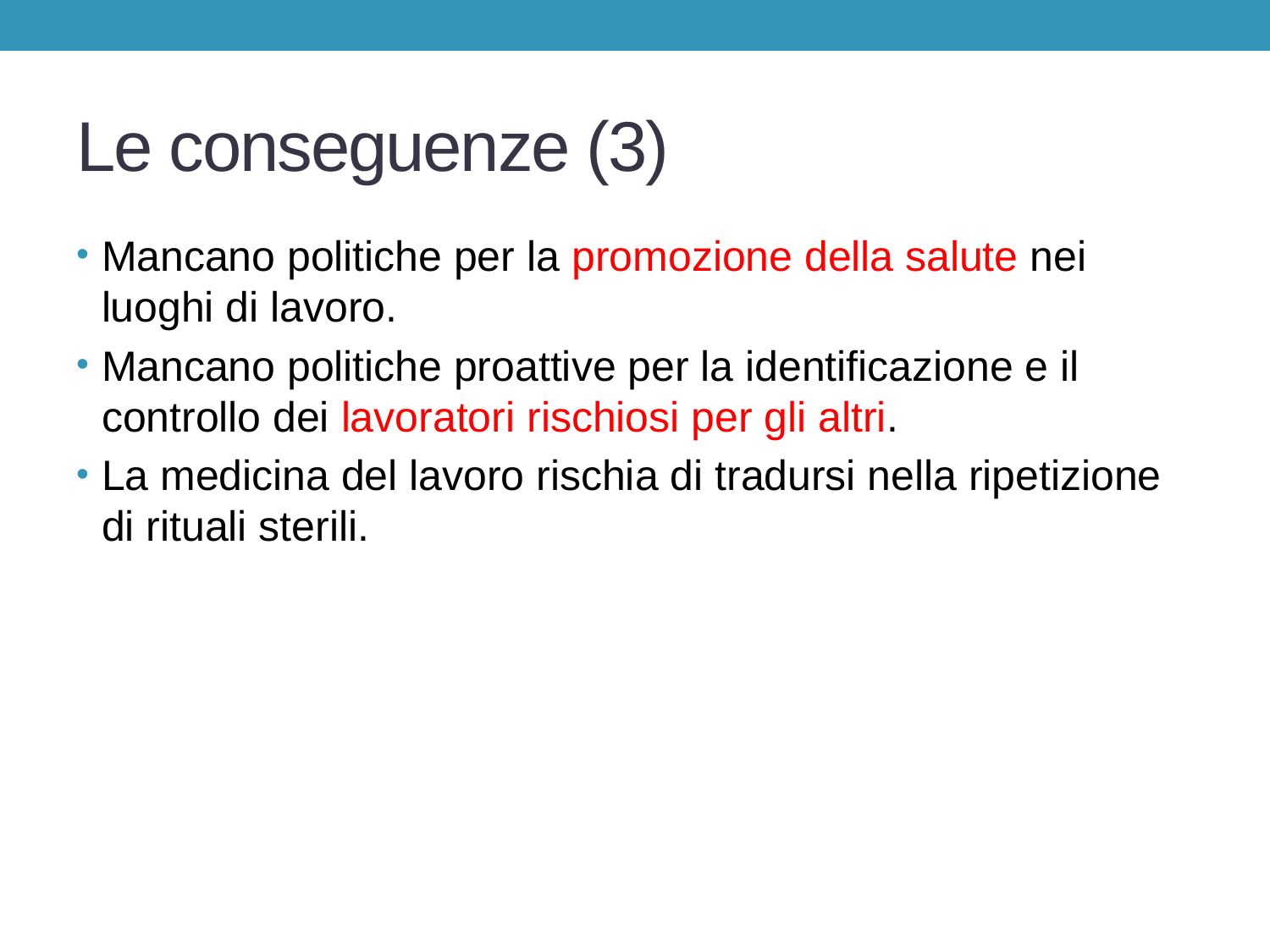

# Le conseguenze (3)
Mancano politiche per la promozione della salute nei luoghi di lavoro.
Mancano politiche proattive per la identificazione e il controllo dei lavoratori rischiosi per gli altri.
La medicina del lavoro rischia di tradursi nella ripetizione di rituali sterili.